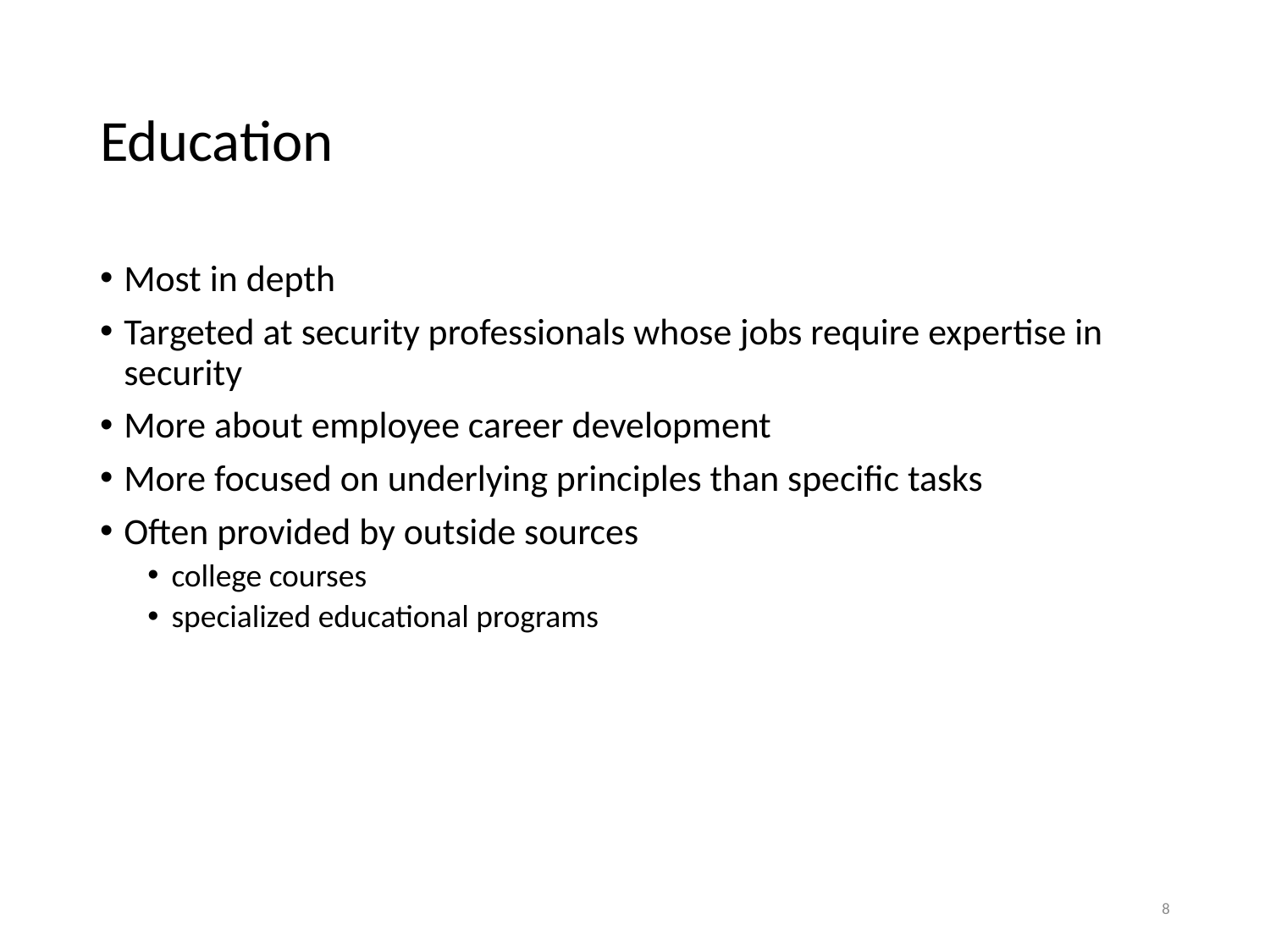

# Education
Most in depth
Targeted at security professionals whose jobs require expertise in security
More about employee career development
More focused on underlying principles than specific tasks
Often provided by outside sources
college courses
specialized educational programs
8